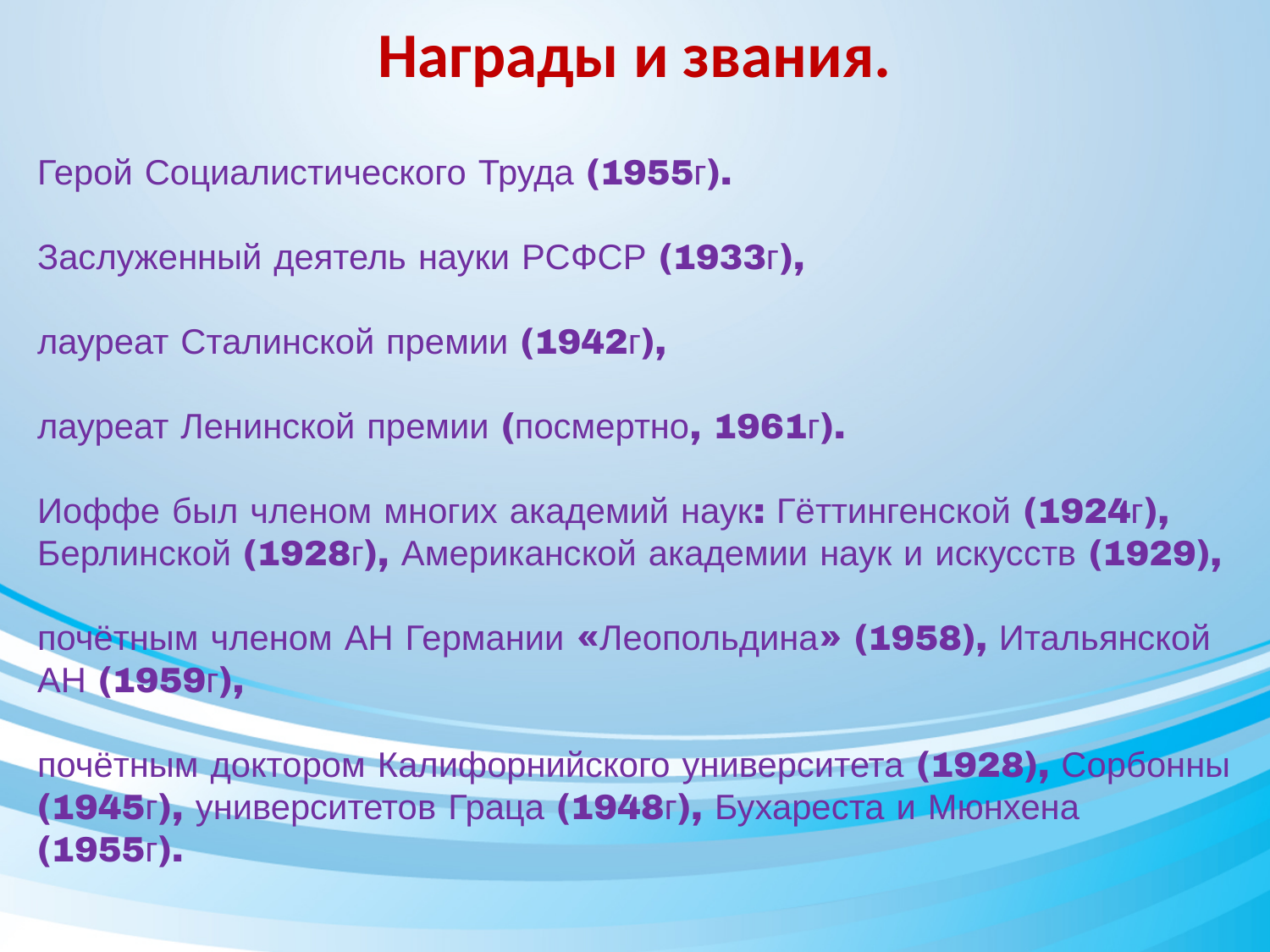

Награды и звания.

Герой Социалистического Труда (1955г).

Заслуженный деятель науки РСФСР (1933г),

лауреат Сталинской премии (1942г),

лауреат Ленинской премии (посмертно, 1961г).

Иоффе был членом многих академий наук: Гёттингенской (1924г), Берлинской (1928г), Американской академии наук и искусств (1929),

почётным членом АН Германии «Леопольдина» (1958), Итальянской АН (1959г),

почётным доктором Калифорнийского университета (1928), Сорбонны (1945г), университетов Граца (1948г), Бухареста и Мюнхена (1955г).